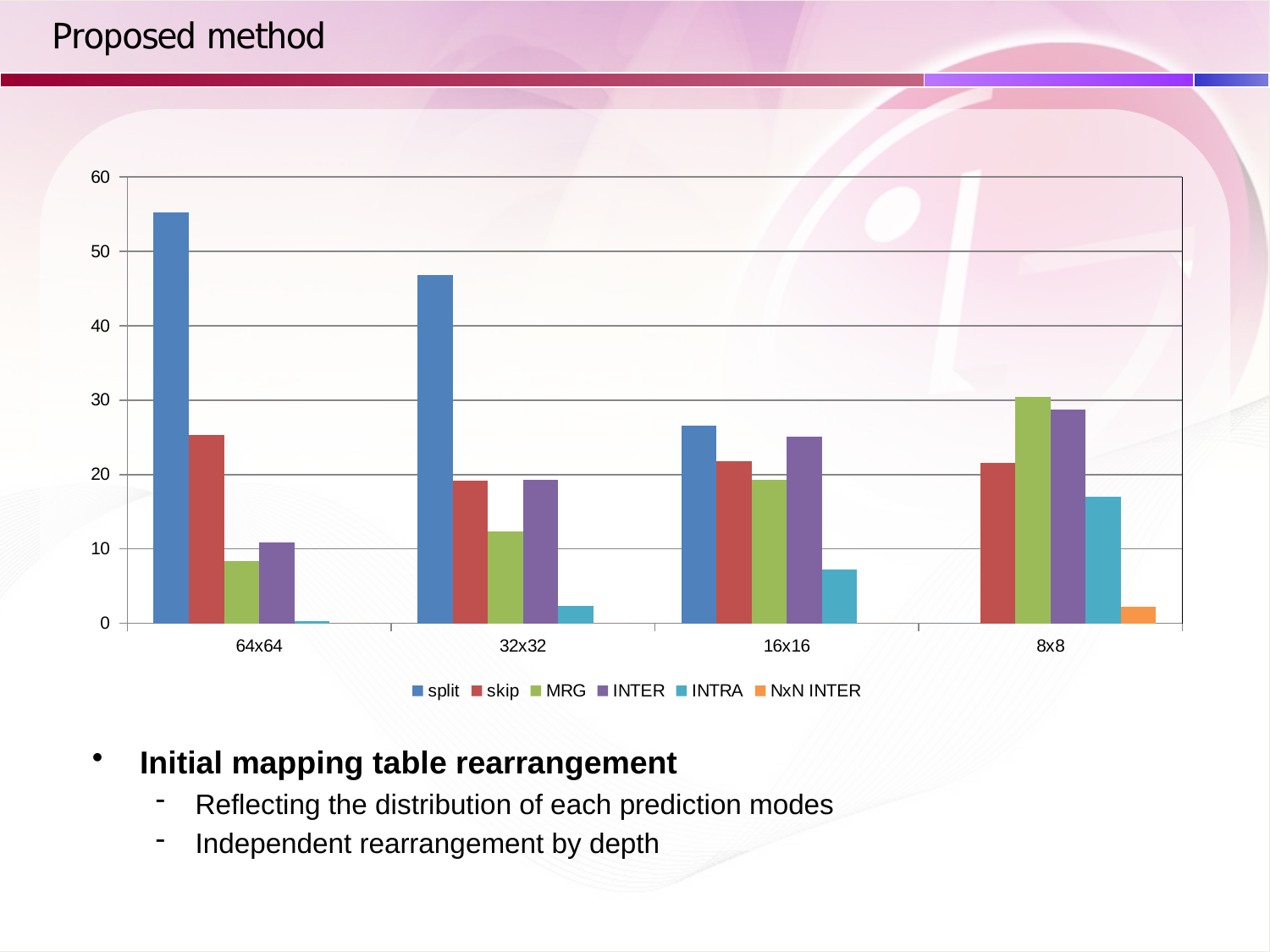

# Proposed method

### Chart

| Category | split | skip | MRG | INTER | INTRA | NxN INTER |
|---|---|---|---|---|---|---|
| 64x64 | 55.219681036101456 | 25.26183847190788 | 8.389204253477555 | 10.825561767289152 | 0.3037144712239688 | 0.0 |
| 32x32 | 46.806710803143986 | 19.15709144448236 | 12.351850308869519 | 19.305754626885125 | 2.378592816618999 | 0.0 |
| 16x16 | 26.559567013728756 | 21.780741340480894 | 19.337417347621177 | 25.098982537618603 | 7.223291760550554 | 0.0 |
| 8x8 | 0.0 | 21.538287734594633 | 30.458487794077318 | 28.725425016652267 | 17.009992595618275 | 2.2678068590575187 |
Initial mapping table rearrangement
Reflecting the distribution of each prediction modes
Independent rearrangement by depth